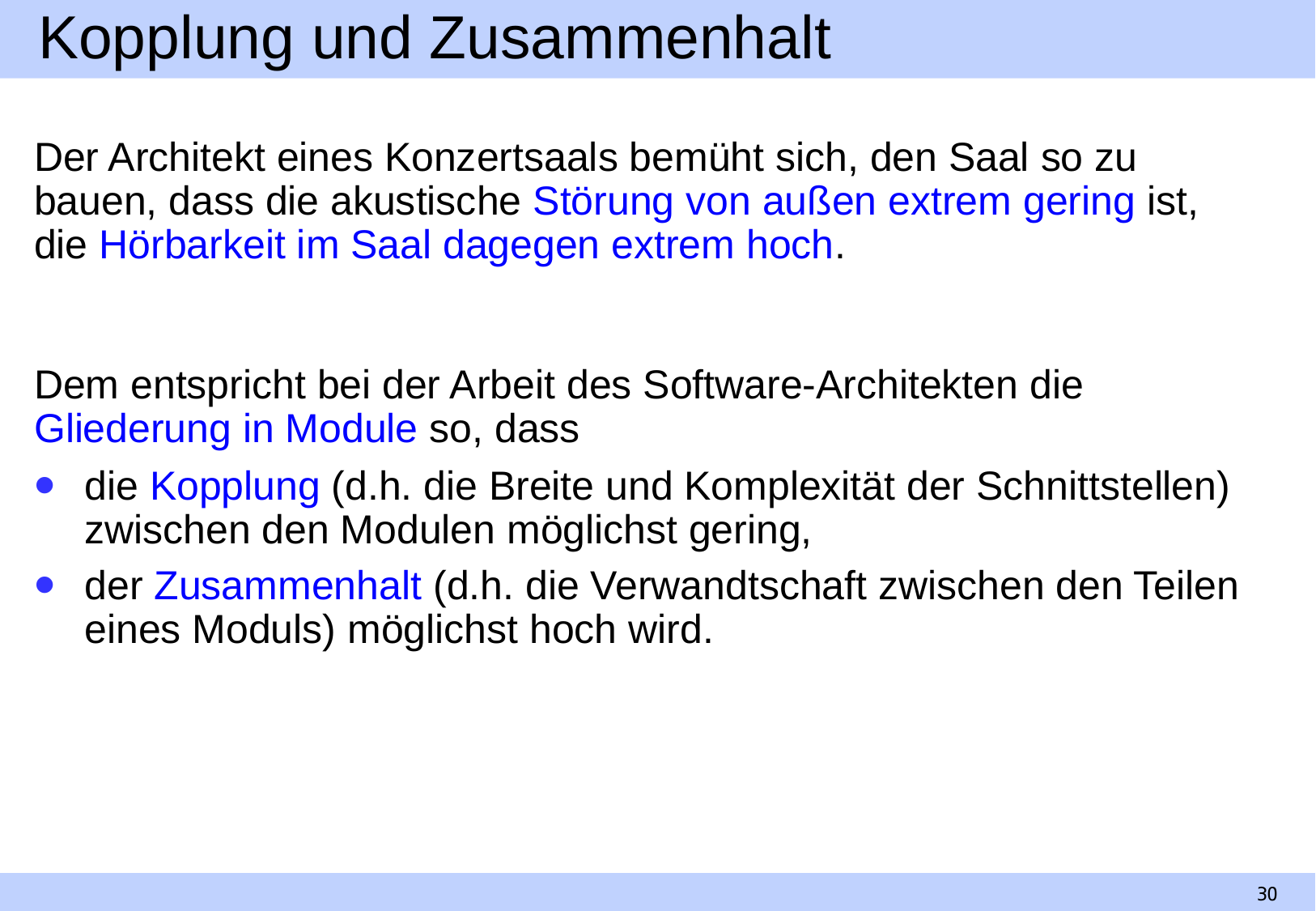

# Kopplung und Zusammenhalt
Der Architekt eines Konzertsaals bemüht sich, den Saal so zu bauen, dass die akustische Störung von außen extrem gering ist,
die Hörbarkeit im Saal dagegen extrem hoch.

Dem entspricht bei der Arbeit des Software-Architekten die Gliederung in Module so, dass
die Kopplung (d.h. die Breite und Komplexität der Schnittstellen) zwischen den Modulen möglichst gering,
der Zusammenhalt (d.h. die Verwandtschaft zwischen den Teilen eines Moduls) möglichst hoch wird.
30